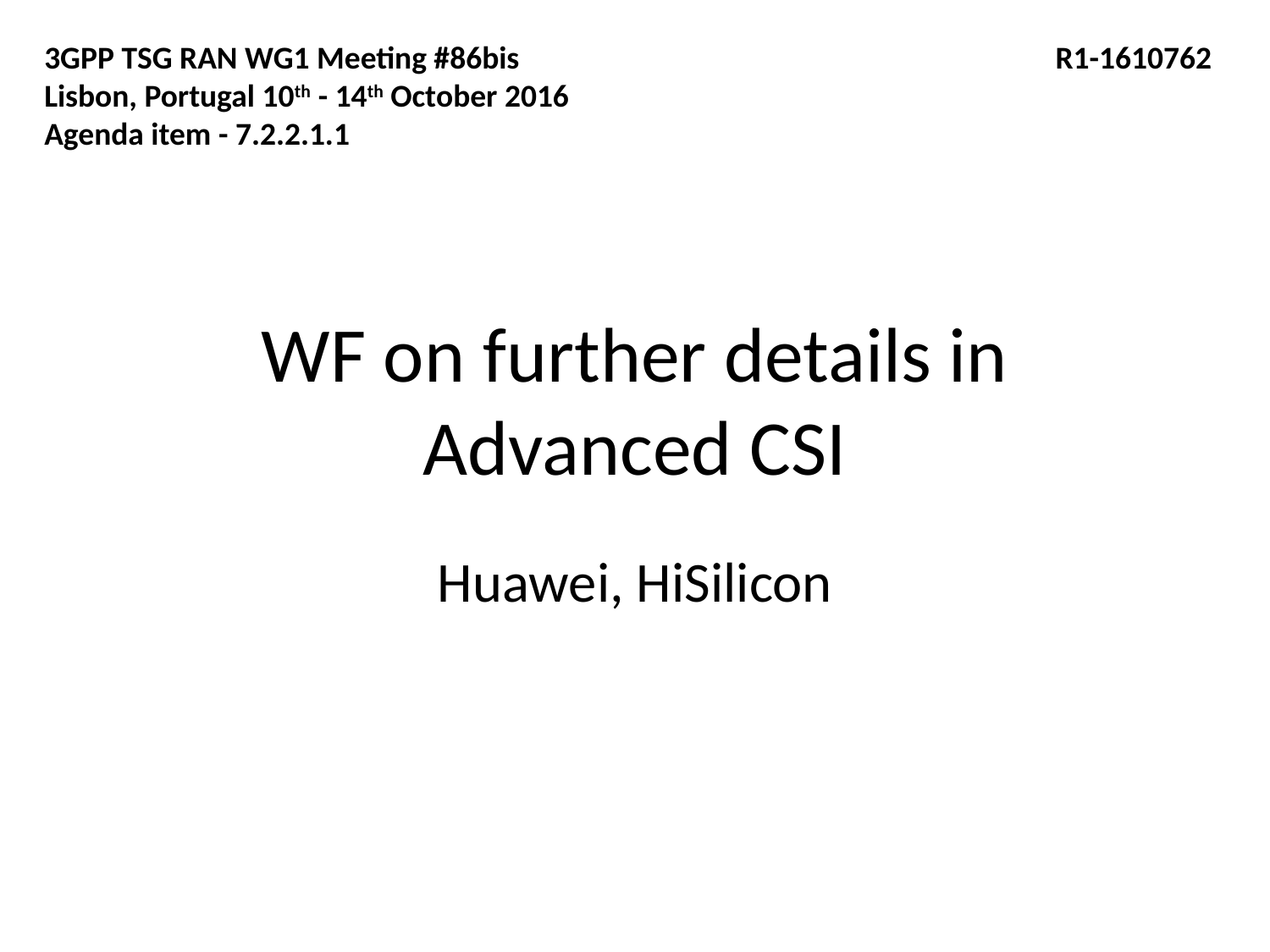

3GPP TSG RAN WG1 Meeting #86bis				                 R1-1610762
Lisbon, Portugal 10th - 14th October 2016
Agenda item - 7.2.2.1.1
# WF on further details in Advanced CSI
Huawei, HiSilicon